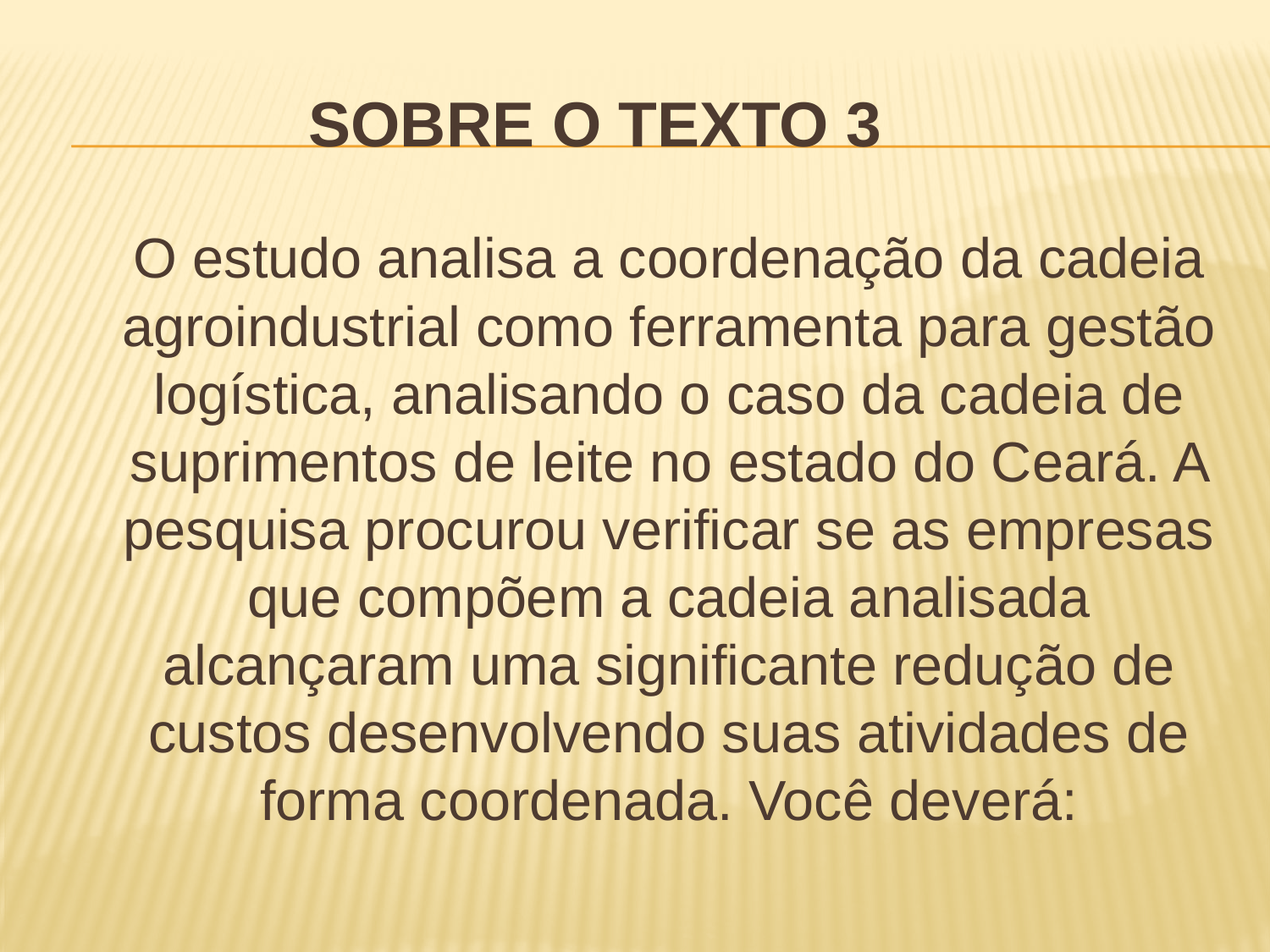

# SOBRE O TEXTO 3
	O estudo analisa a coordenação da cadeia agroindustrial como ferramenta para gestão logística, analisando o caso da cadeia de suprimentos de leite no estado do Ceará. A pesquisa procurou verificar se as empresas que compõem a cadeia analisada alcançaram uma significante redução de custos desenvolvendo suas atividades de forma coordenada. Você deverá: